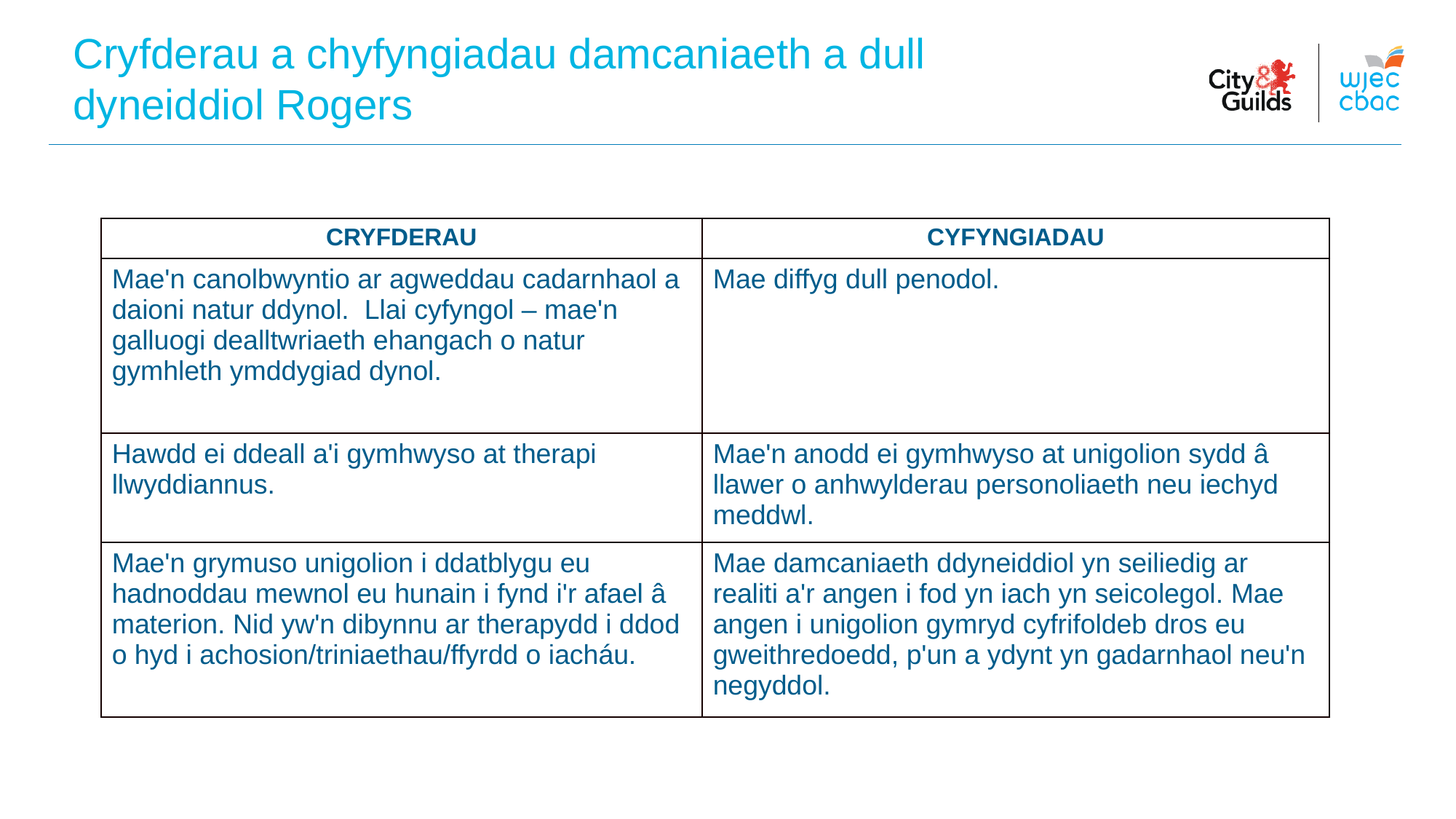

Cryfderau a chyfyngiadau damcaniaeth a dull dyneiddiol Rogers
| CRYFDERAU | CYFYNGIADAU |
| --- | --- |
| Mae'n canolbwyntio ar agweddau cadarnhaol a daioni natur ddynol. Llai cyfyngol – mae'n galluogi dealltwriaeth ehangach o natur gymhleth ymddygiad dynol. | Mae diffyg dull penodol. |
| Hawdd ei ddeall a'i gymhwyso at therapi llwyddiannus. | Mae'n anodd ei gymhwyso at unigolion sydd â llawer o anhwylderau personoliaeth neu iechyd meddwl. |
| Mae'n grymuso unigolion i ddatblygu eu hadnoddau mewnol eu hunain i fynd i'r afael â materion. Nid yw'n dibynnu ar therapydd i ddod o hyd i achosion/triniaethau/ffyrdd o iacháu. | Mae damcaniaeth ddyneiddiol yn seiliedig ar realiti a'r angen i fod yn iach yn seicolegol. Mae angen i unigolion gymryd cyfrifoldeb dros eu gweithredoedd, p'un a ydynt yn gadarnhaol neu'n negyddol. |